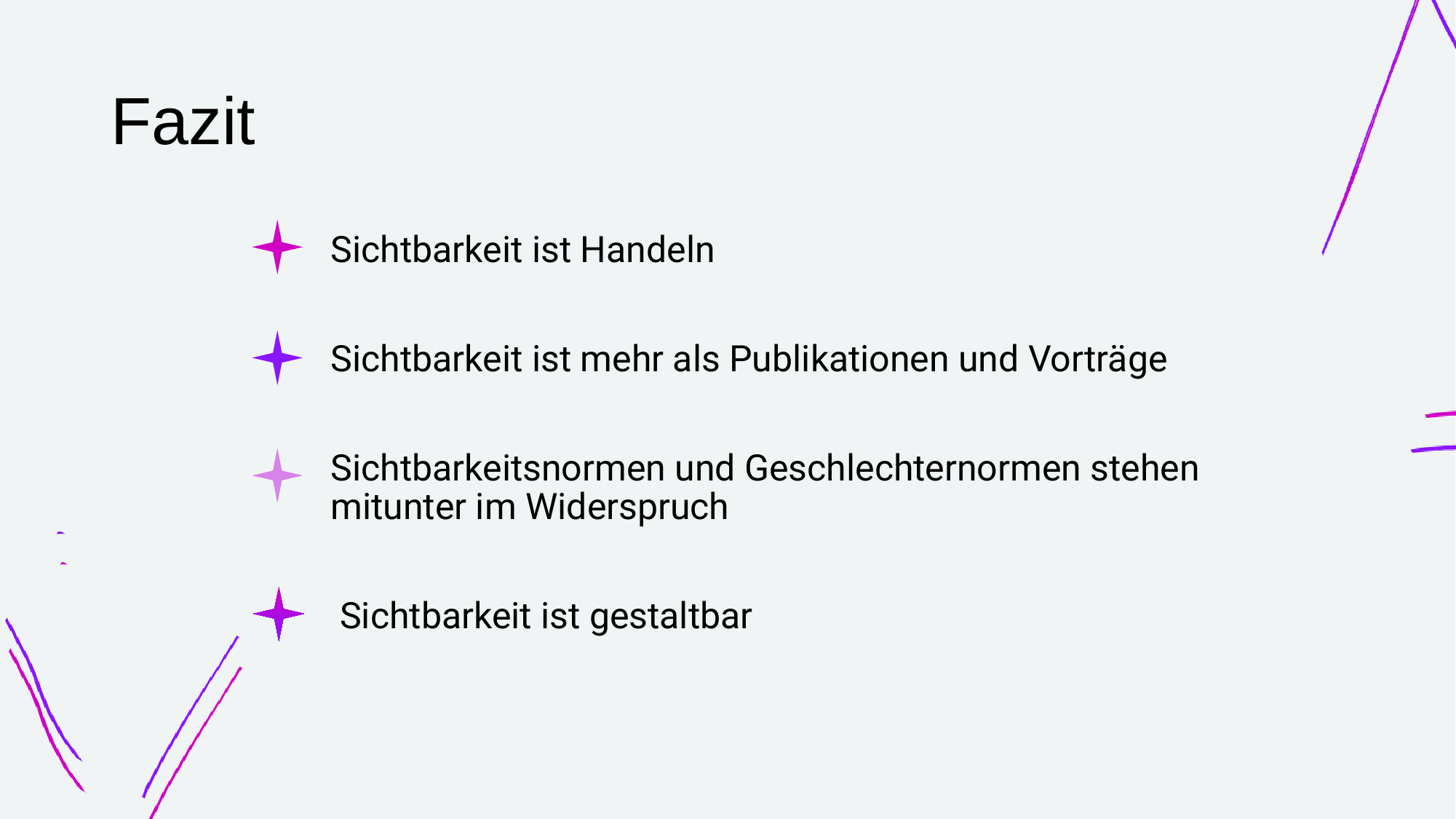

# Fazit

                Sichtbarkeit ist Handeln

                Sichtbarkeit ist mehr als Publikationen und Vorträge

                Sichtbarkeitsnormen und Geschlechternormen stehen    	    mitunter im Widerspruch

	     Sichtbarkeit ist gestaltbar